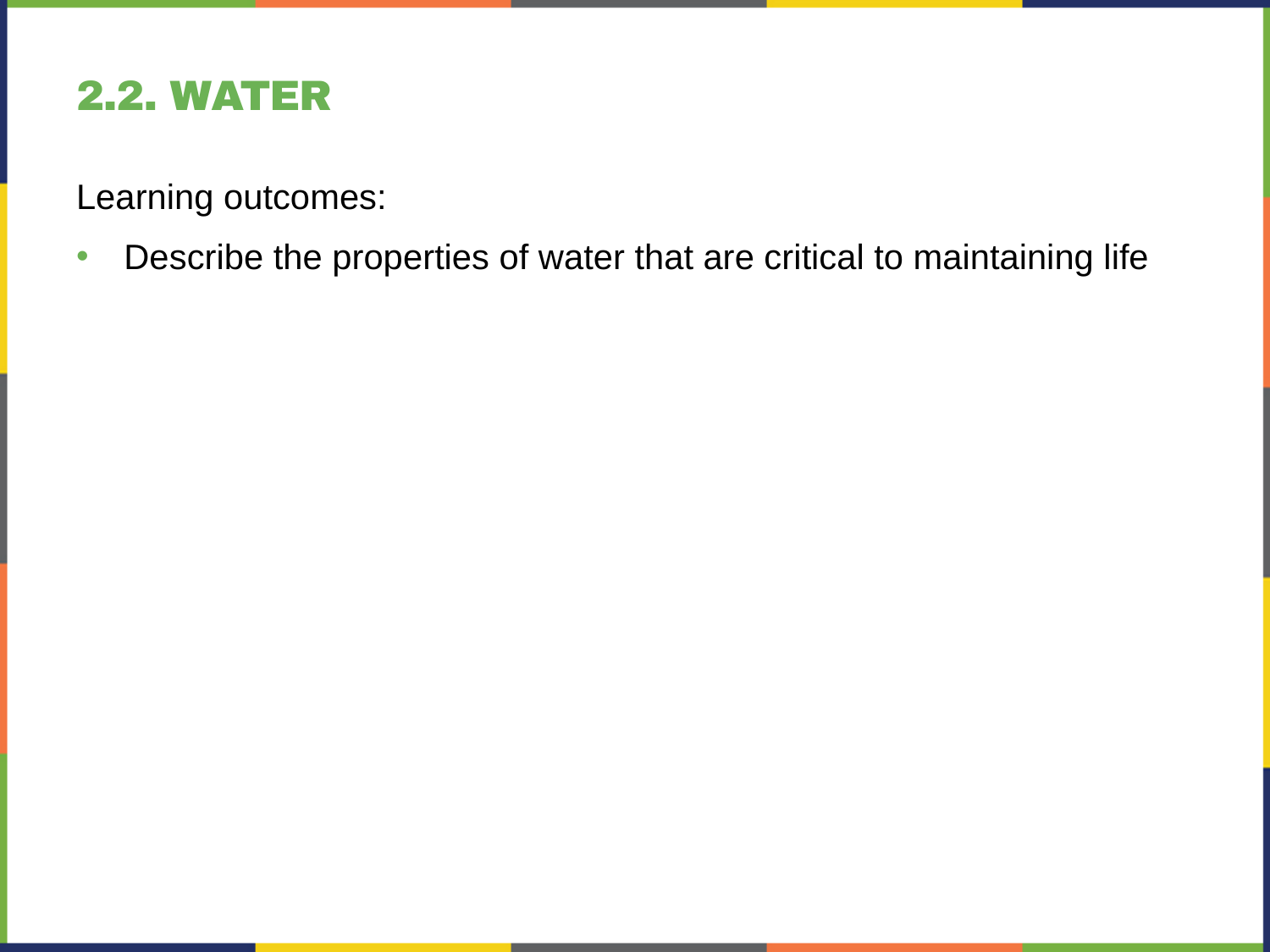

# 2.2. water
Learning outcomes:
Describe the properties of water that are critical to maintaining life